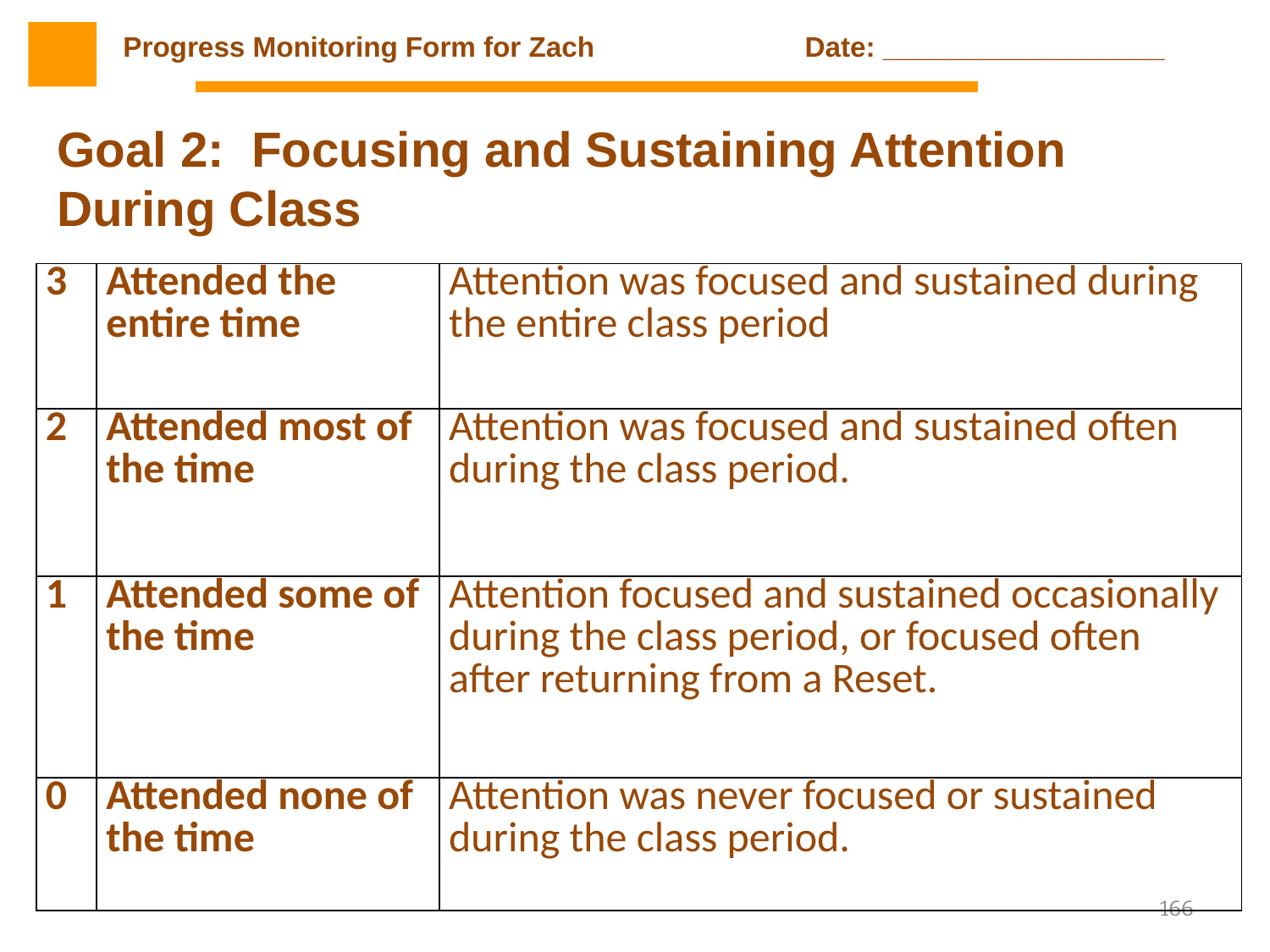

Progress Monitoring Form for Zach 		      Date: __________________
Goal 2:  Focusing and Sustaining Attention During Class
| 3 | Attended the entire time | Attention was focused and sustained during the entire class period |
| --- | --- | --- |
| 2 | Attended most of the time | Attention was focused and sustained often during the class period. |
| 1 | Attended some of the time | Attention focused and sustained occasionally during the class period, or focused often after returning from a Reset. |
| 0 | Attended none of the time | Attention was never focused or sustained during the class period. |
166